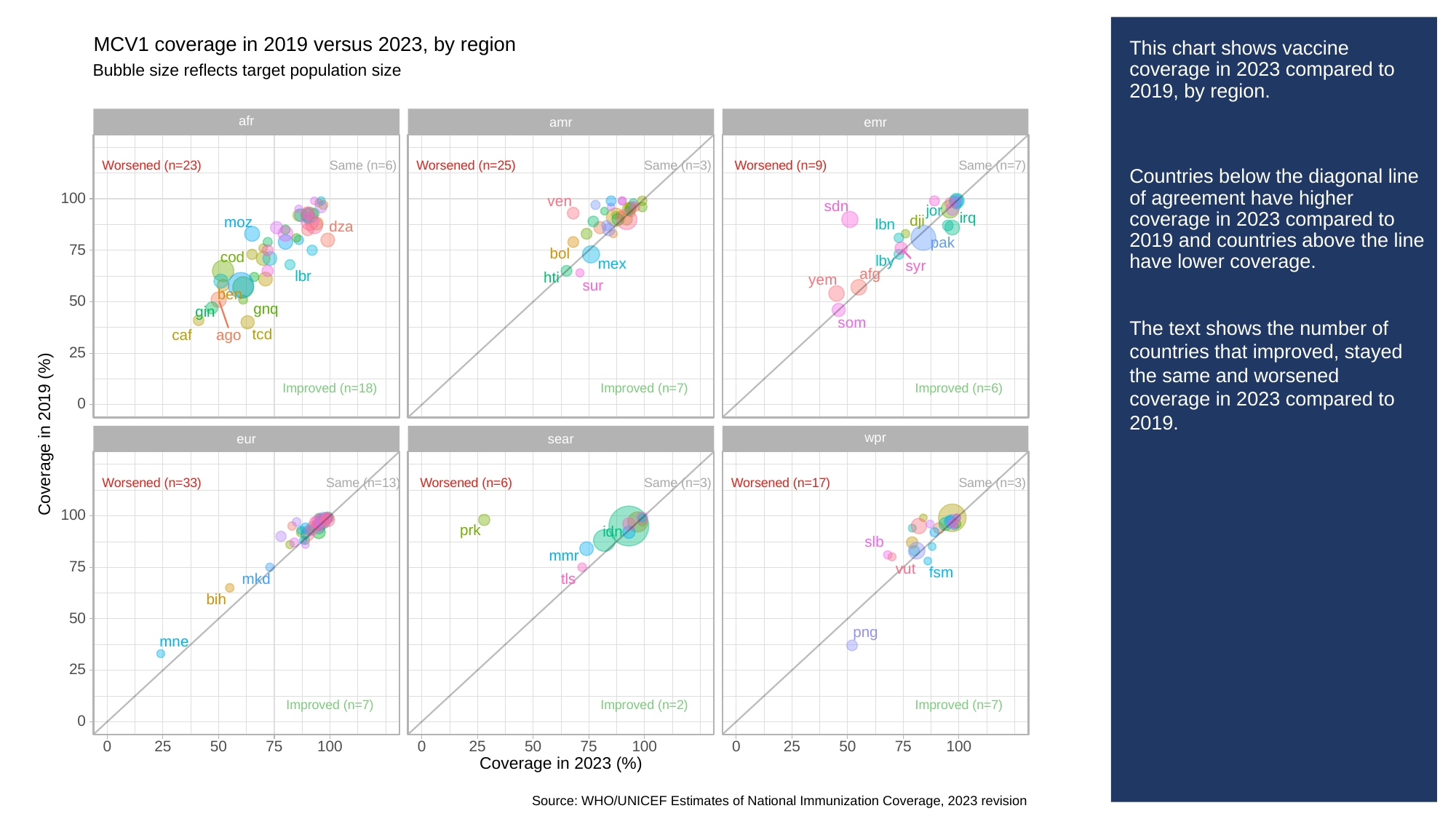

MCV1 coverage in 2019 versus 2023, by region
Bubble size reflects target population size

afr
amr
emr

Worsened (n=23)
Same (n=6)
Worsened (n=25)
Same (n=3)
Worsened (n=9)
Same (n=7)

100

ven

sdn

jor

irq

dji

moz
lbn

dza

pak

75

bol

cod
lby

syr
mex

afg

lbr

hti

yem

sur

ben

50

gnq
gin

som

tcd
caf
ago
25

Improved (n=18)
Improved (n=7)
Improved (n=6)
0

Coverage in 2019 (%)
wpr
eur
sear

Worsened (n=33)
Same (n=13)
Worsened (n=6)
Same (n=3)
Worsened (n=17)
Same (n=3)

100

prk

idn

slb

mmr

75

vut

fsm
mkd
tls

bih
50

png
mne

25

Improved (n=7)
Improved (n=2)
Improved (n=7)
0

0
25
50
100
0
25
50
100
0
25
50
100
75
75
75
Coverage in 2023 (%)

Source: WHO/UNICEF Estimates of National Immunization Coverage, 2023 revision
# This chart shows vaccine coverage in 2023 compared to 2019, by region.

Countries below the diagonal line of agreement have higher coverage in 2023 compared to 2019 and countries above the line have lower coverage.

The text shows the number of countries that improved, stayed the same and worsened coverage in 2023 compared to 2019.